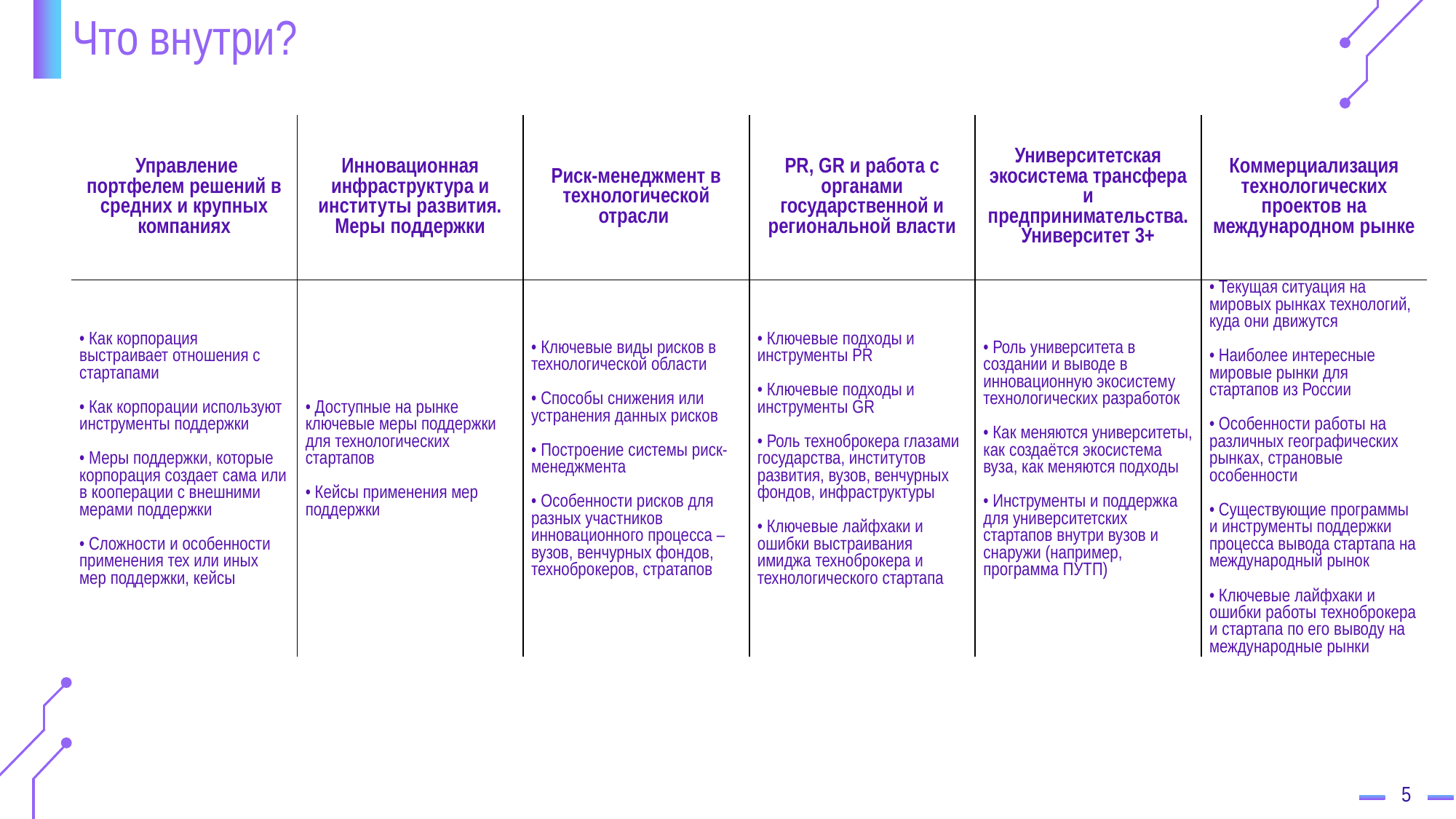

# Что внутри?
| Управление портфелем решений в средних и крупных компаниях | Инновационная инфраструктура и институты развития. Меры поддержки | Риск-менеджмент в технологической отрасли | PR, GR и работа с органами государственной и региональной власти | Университетская экосистема трансфера и предпринимательства. Университет 3+ | Коммерциализация технологических проектов на международном рынке |
| --- | --- | --- | --- | --- | --- |
| • Как корпорация выстраивает отношения с стартапами • Как корпорации используют инструменты поддержки • Меры поддержки, которые корпорация создает сама или в кооперации с внешними мерами поддержки • Сложности и особенности применения тех или иных мер поддержки, кейсы | • Доступные на рынке ключевые меры поддержки для технологических стартапов • Кейсы применения мер поддержки | • Ключевые виды рисков в технологической области • Способы снижения или устранения данных рисков • Построение системы риск-менеджмента • Особенности рисков для разных участников инновационного процесса – вузов, венчурных фондов, техноброкеров, стратапов | • Ключевые подходы и инструменты PR • Ключевые подходы и инструменты GR • Роль техноброкера глазами государства, институтов развития, вузов, венчурных фондов, инфраструктуры • Ключевые лайфхаки и ошибки выстраивания имиджа техноброкера и технологического стартапа | • Роль университета в создании и выводе в инновационную экосистему технологических разработок • Как меняются университеты, как создаётся экосистема вуза, как меняются подходы • Инструменты и поддержка для университетских стартапов внутри вузов и снаружи (например, программа ПУТП) | • Текущая ситуация на мировых рынках технологий, куда они движутся • Наиболее интересные мировые рынки для стартапов из России • Особенности работы на различных географических рынках, страновые особенности • Существующие программы и инструменты поддержки процесса вывода стартапа на международный рынок • Ключевые лайфхаки и ошибки работы техноброкера и стартапа по его выводу на международные рынки |
5